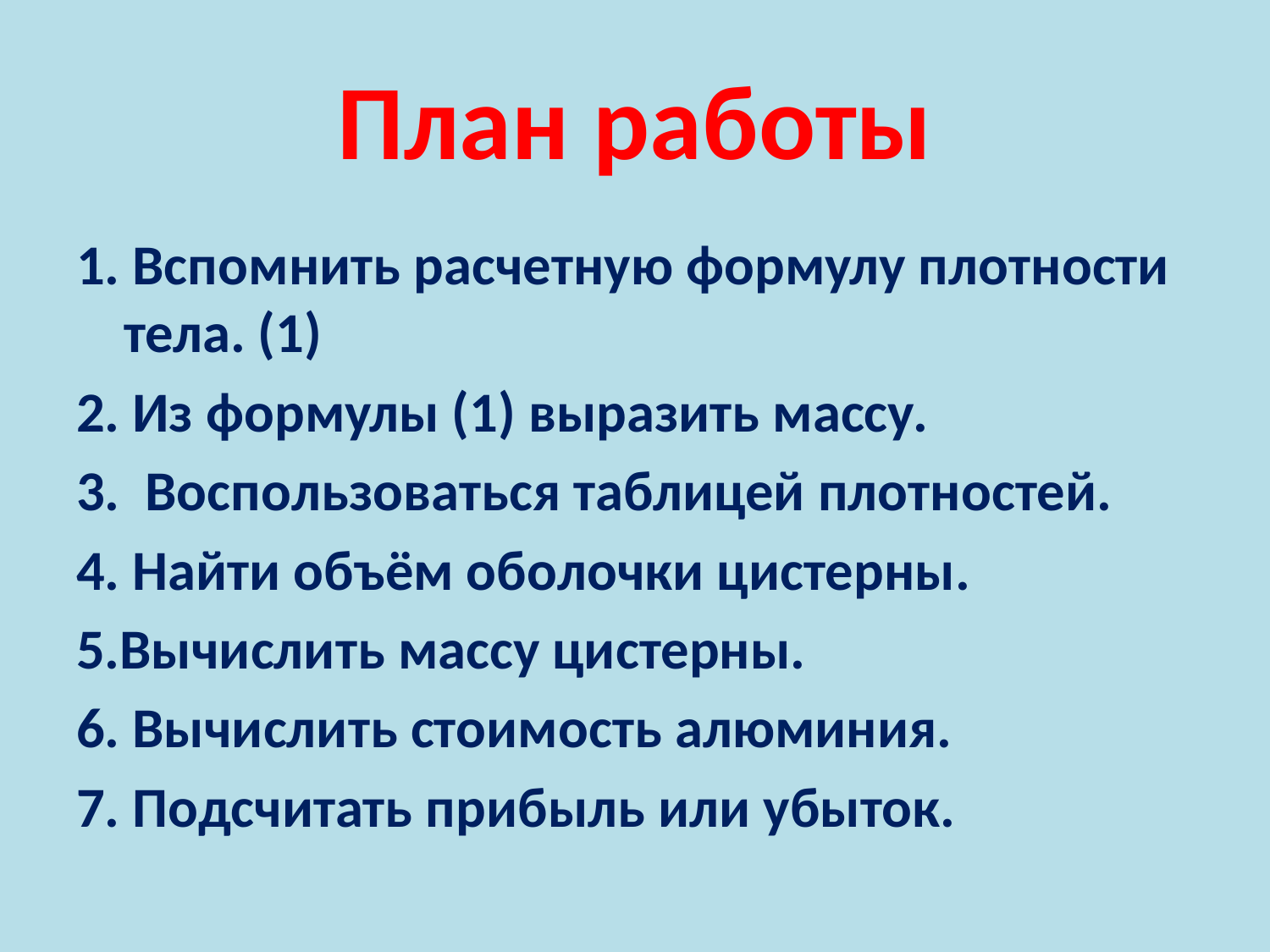

# План работы
1. Вспомнить расчетную формулу плотности тела. (1)
2. Из формулы (1) выразить массу.
3.  Воспользоваться таблицей плотностей.
4. Найти объём оболочки цистерны.
5.Вычислить массу цистерны.
6. Вычислить стоимость алюминия.
7. Подсчитать прибыль или убыток.